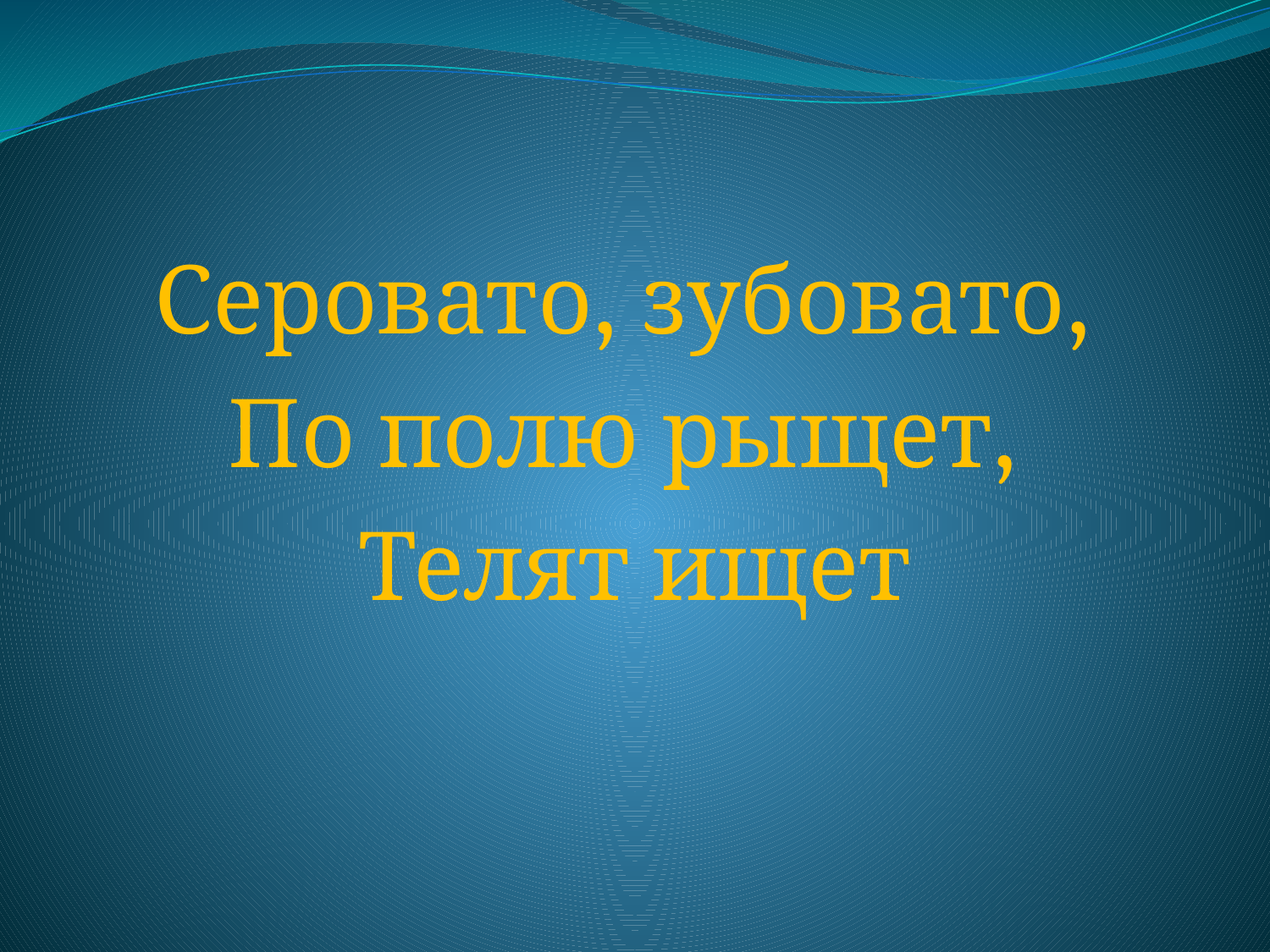

Серовато, зубовато,
По полю рыщет,
Телят ищет